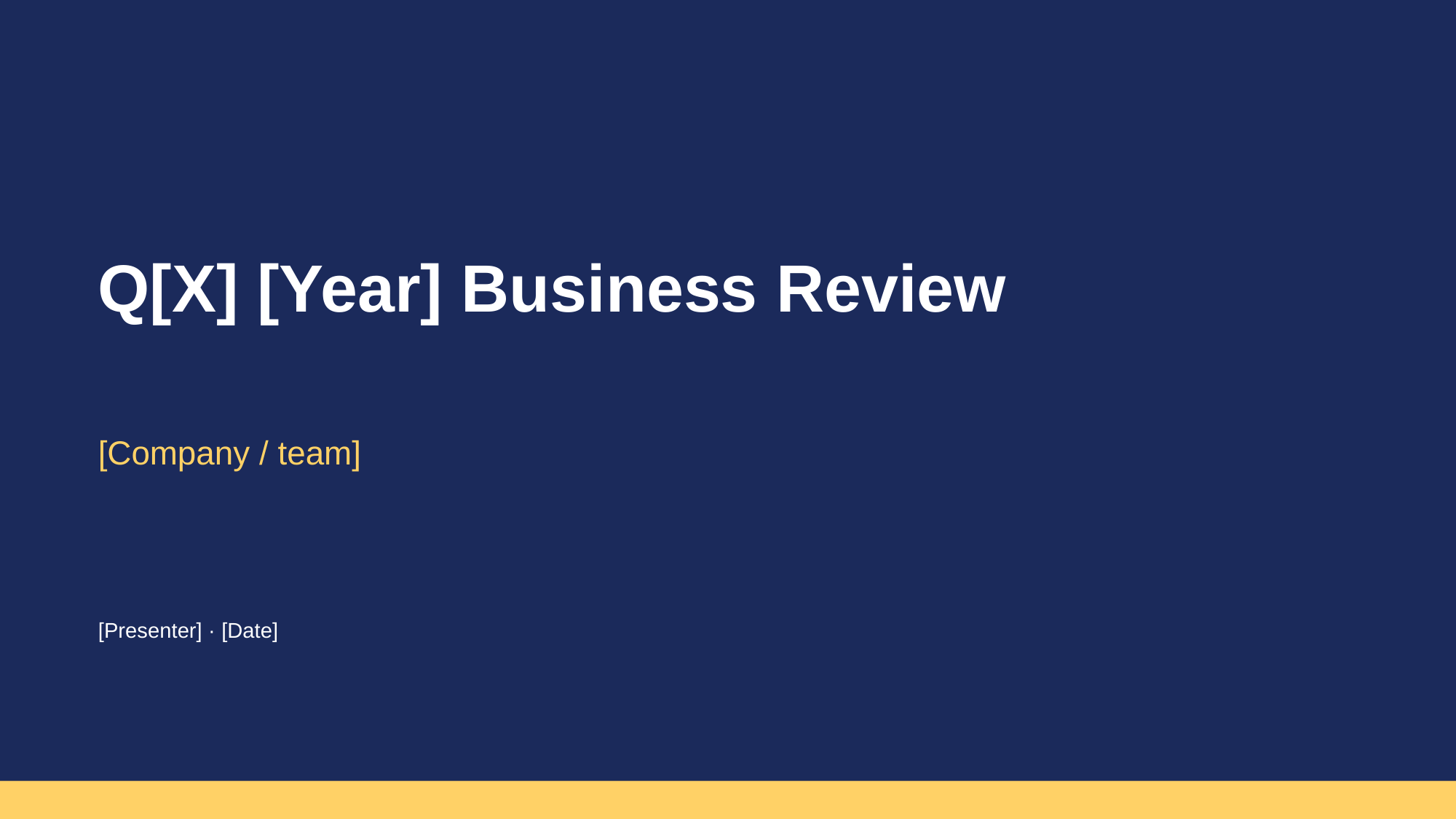

Q[X] [Year] Business Review
[Company / team]
[Presenter] · [Date]